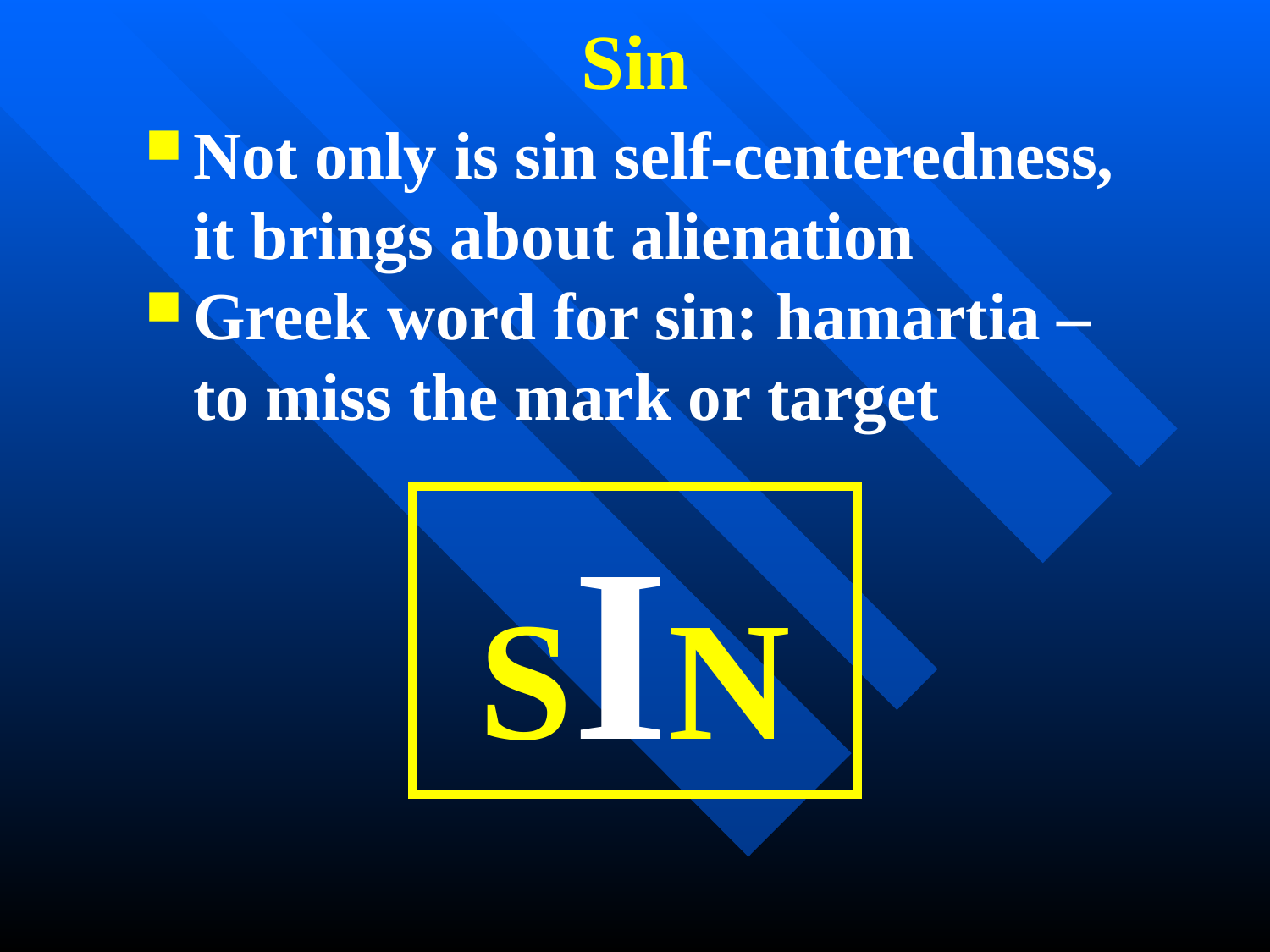

# Sin
Not only is sin self-centeredness, it brings about alienation
Greek word for sin: hamartia – to miss the mark or target
SIN